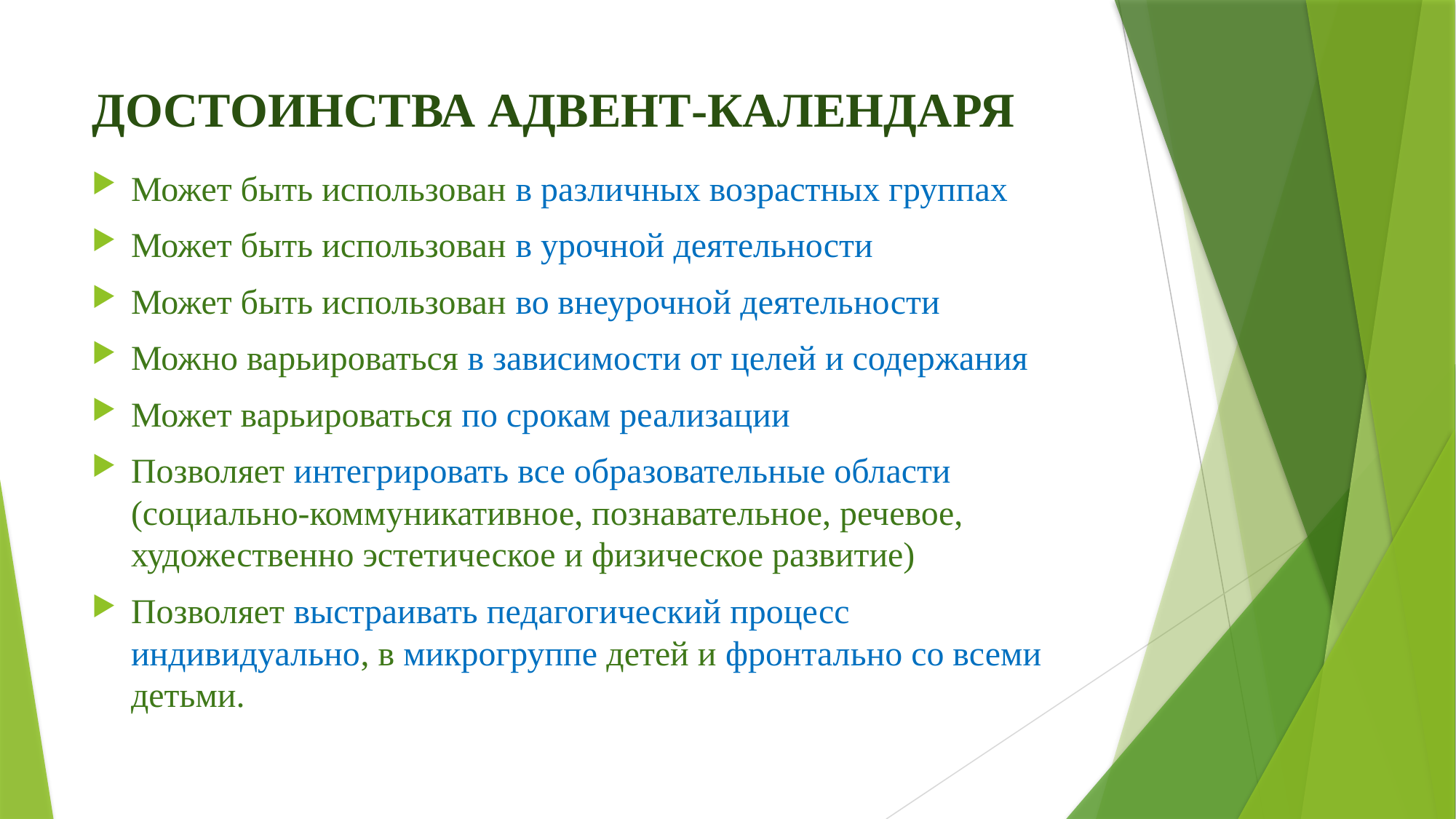

# ДОСТОИНСТВА АДВЕНТ-КАЛЕНДАРЯ
Может быть использован в различных возрастных группах
Может быть использован в урочной деятельности
Может быть использован во внеурочной деятельности
Можно варьироваться в зависимости от целей и содержания
Может варьироваться по срокам реализации
Позволяет интегрировать все образовательные области (социально-коммуникативное, познавательное, речевое, художественно эстетическое и физическое развитие)
Позволяет выстраивать педагогический процесс индивидуально, в микрогруппе детей и фронтально со всеми детьми.